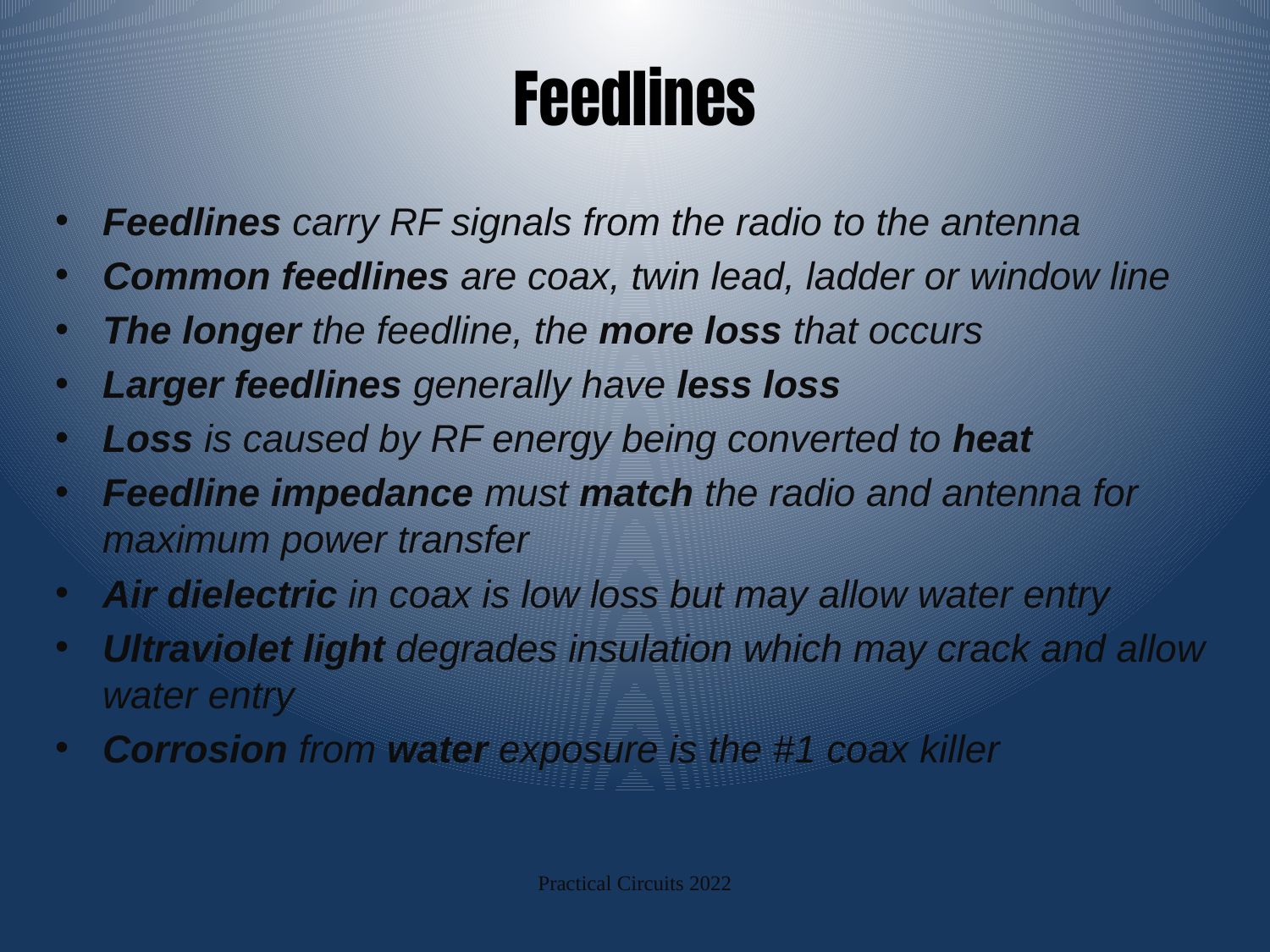

# Feedlines
Feedlines carry RF signals from the radio to the antenna
Common feedlines are coax, twin lead, ladder or window line
The longer the feedline, the more loss that occurs
Larger feedlines generally have less loss
Loss is caused by RF energy being converted to heat
Feedline impedance must match the radio and antenna for maximum power transfer
Air dielectric in coax is low loss but may allow water entry
Ultraviolet light degrades insulation which may crack and allow water entry
Corrosion from water exposure is the #1 coax killer
Practical Circuits 2022